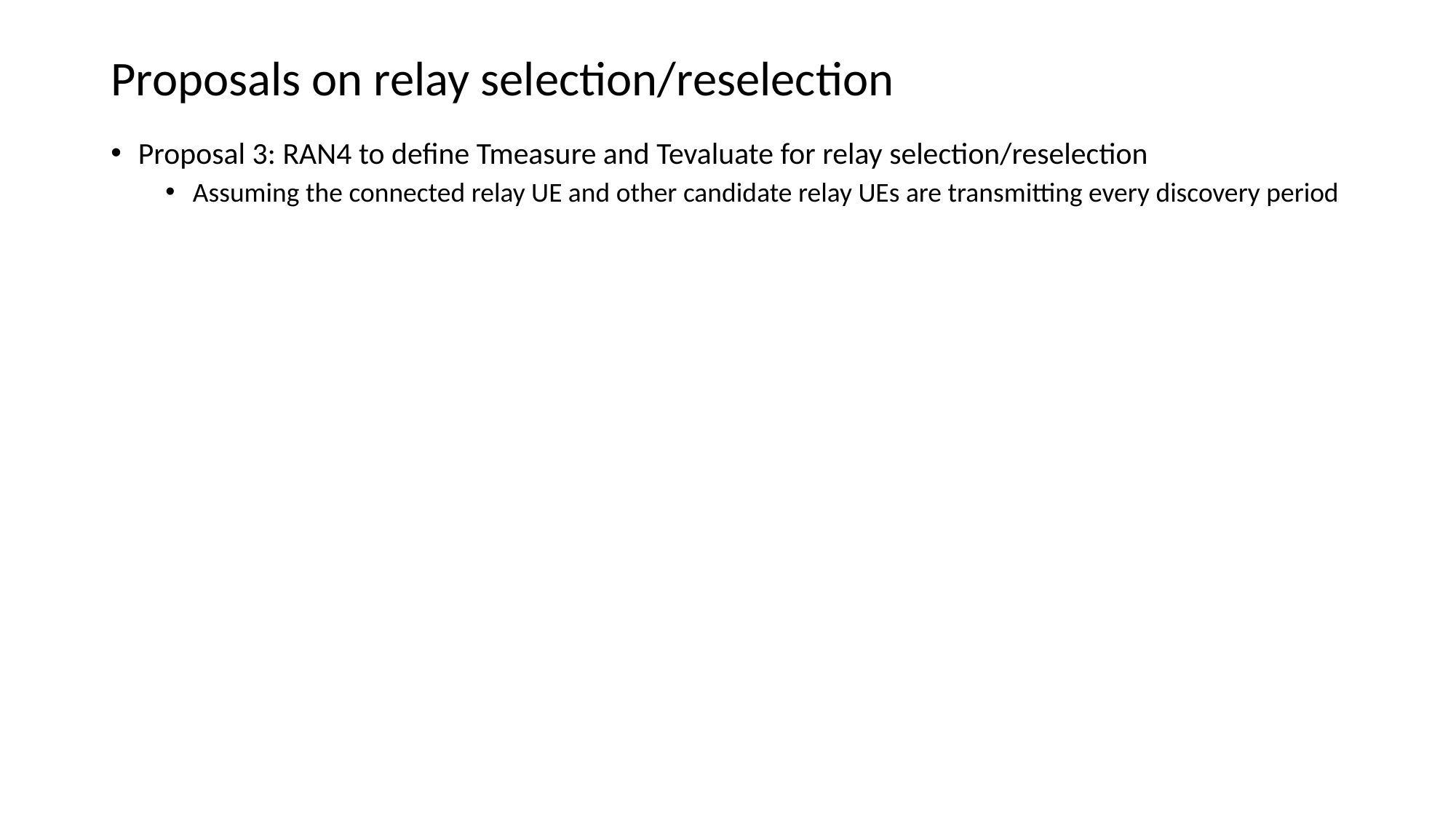

# Proposals on relay selection/reselection
Proposal 3: RAN4 to define Tmeasure and Tevaluate for relay selection/reselection
Assuming the connected relay UE and other candidate relay UEs are transmitting every discovery period